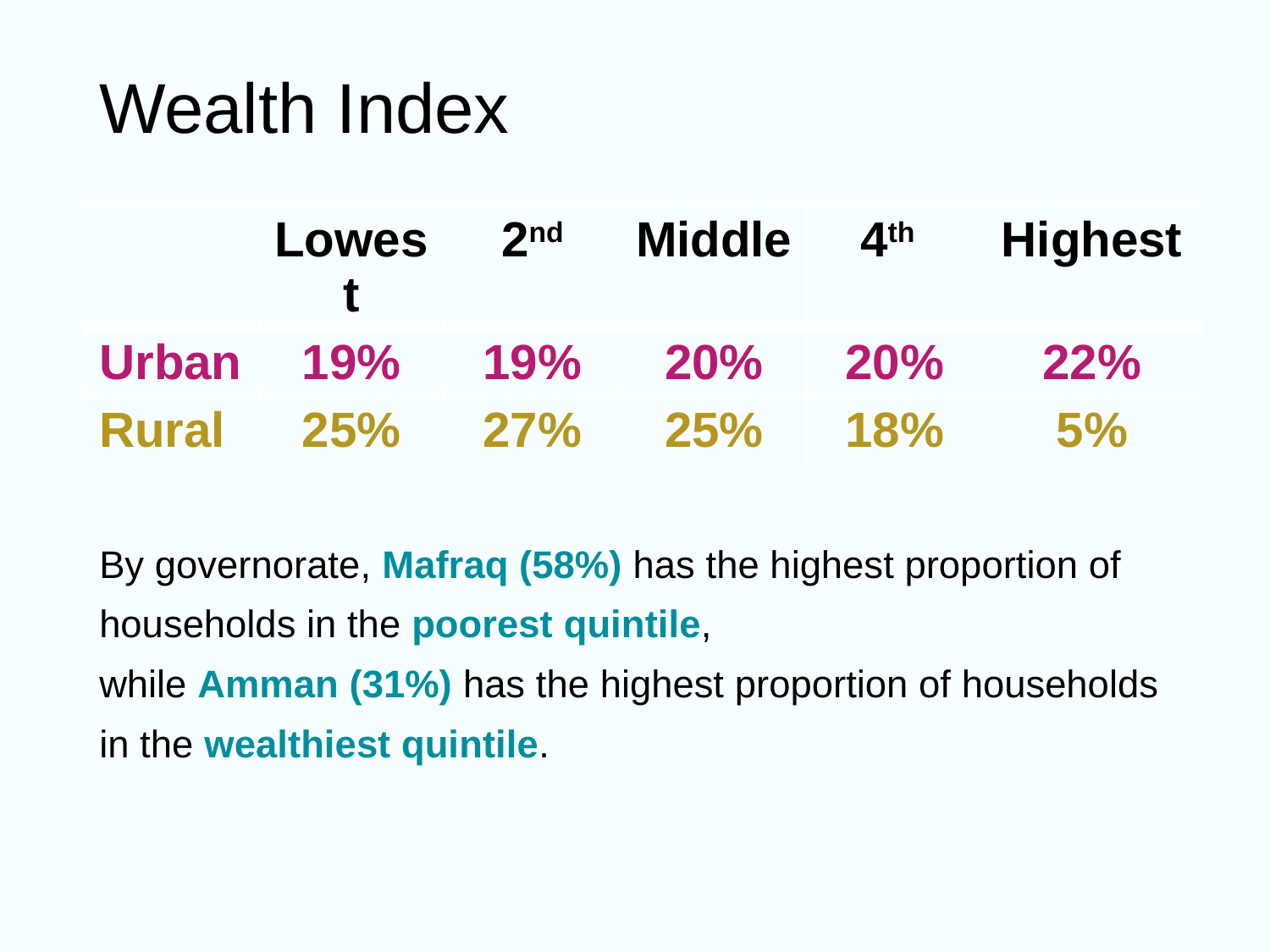

# Wealth Index
|  | Lowest | 2nd | Middle | 4th | Highest |
| --- | --- | --- | --- | --- | --- |
| Urban | 19% | 19% | 20% | 20% | 22% |
| Rural | 25% | 27% | 25% | 18% | 5% |
By governorate, Mafraq (58%) has the highest proportion of households in the poorest quintile,
while Amman (31%) has the highest proportion of households in the wealthiest quintile.